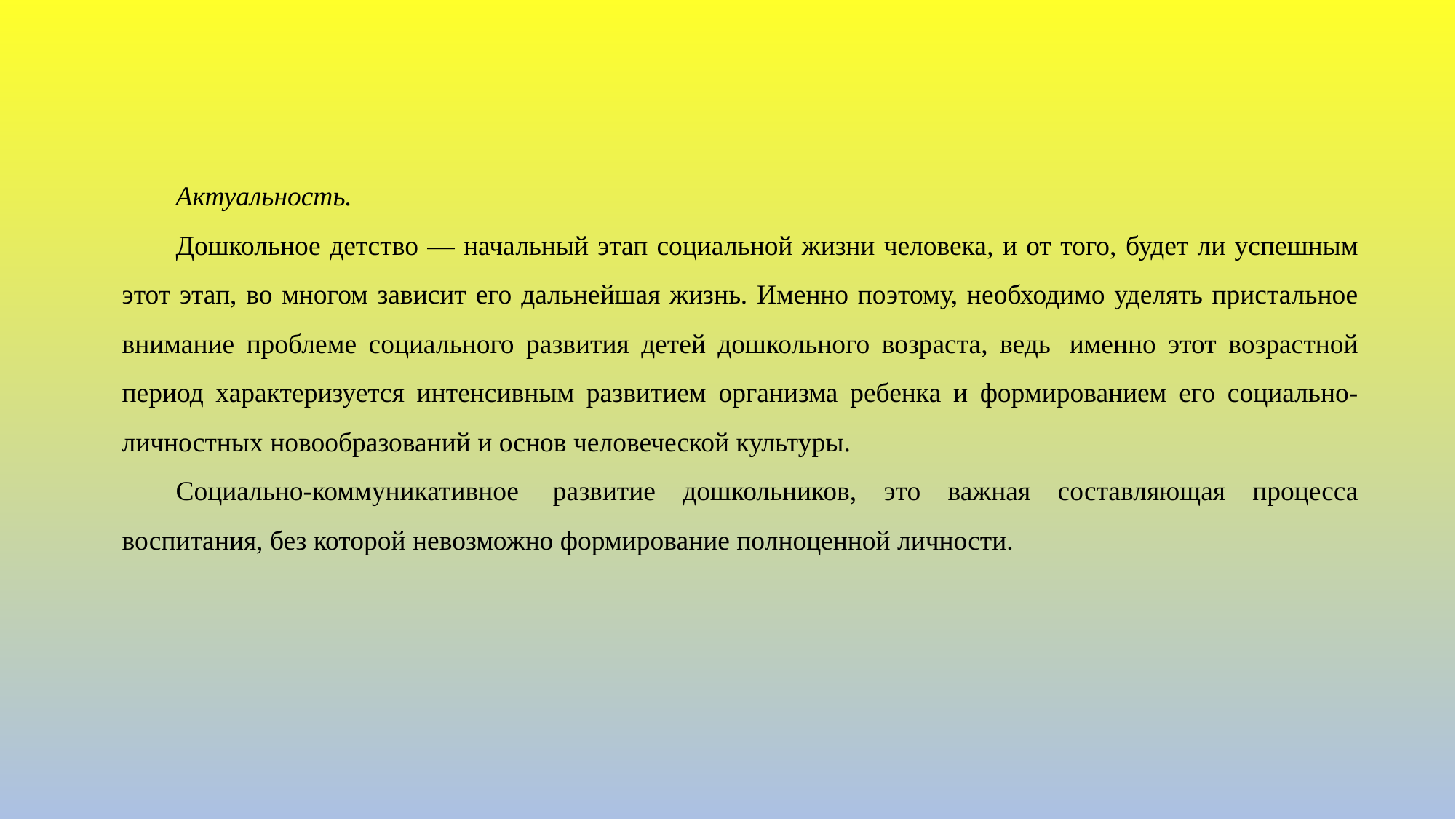

Актуальность.
Дошкольное детство — начальный этап социальной жизни человека, и от того, будет ли успешным этот этап, во многом зависит его дальнейшая жизнь. Именно поэтому, необходимо уделять пристальное внимание проблеме социального развития детей дошкольного возраста, ведь  именно этот возрастной период характеризуется интенсивным развитием организма ребенка и формированием его социально-личностных новообразований и основ человеческой культуры.
Социально-коммуникативное  развитие дошкольников, это важная составляющая процесса воспитания, без которой невозможно формирование полноценной личности.